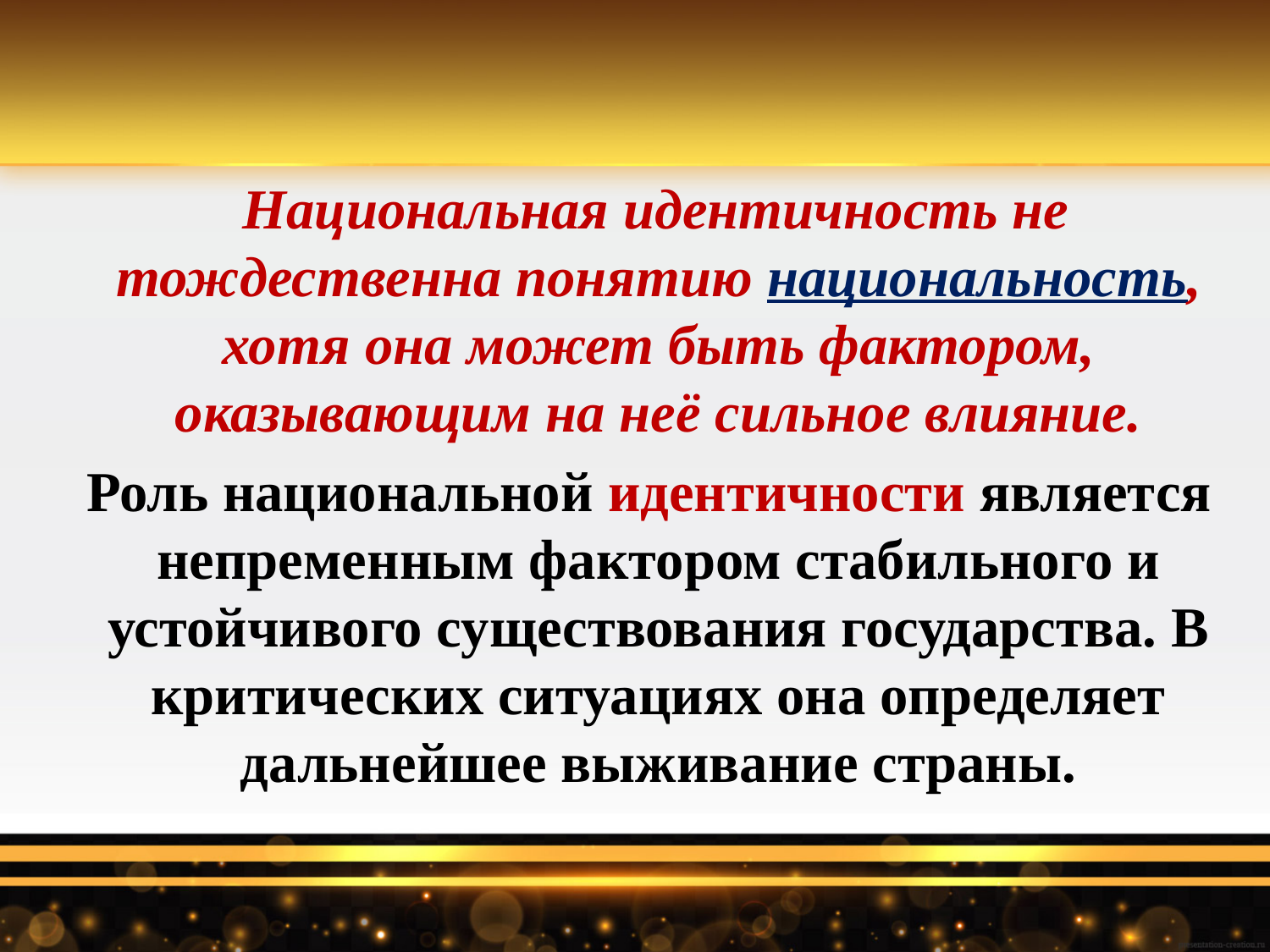

Национальная идентичность не тождественна понятию национальность, хотя она может быть фактором, оказывающим на неё сильное влияние.
  Роль национальной идентичности является непременным фактором стабильного и устойчивого существования государства. В критических ситуациях она определяет дальнейшее выживание страны.